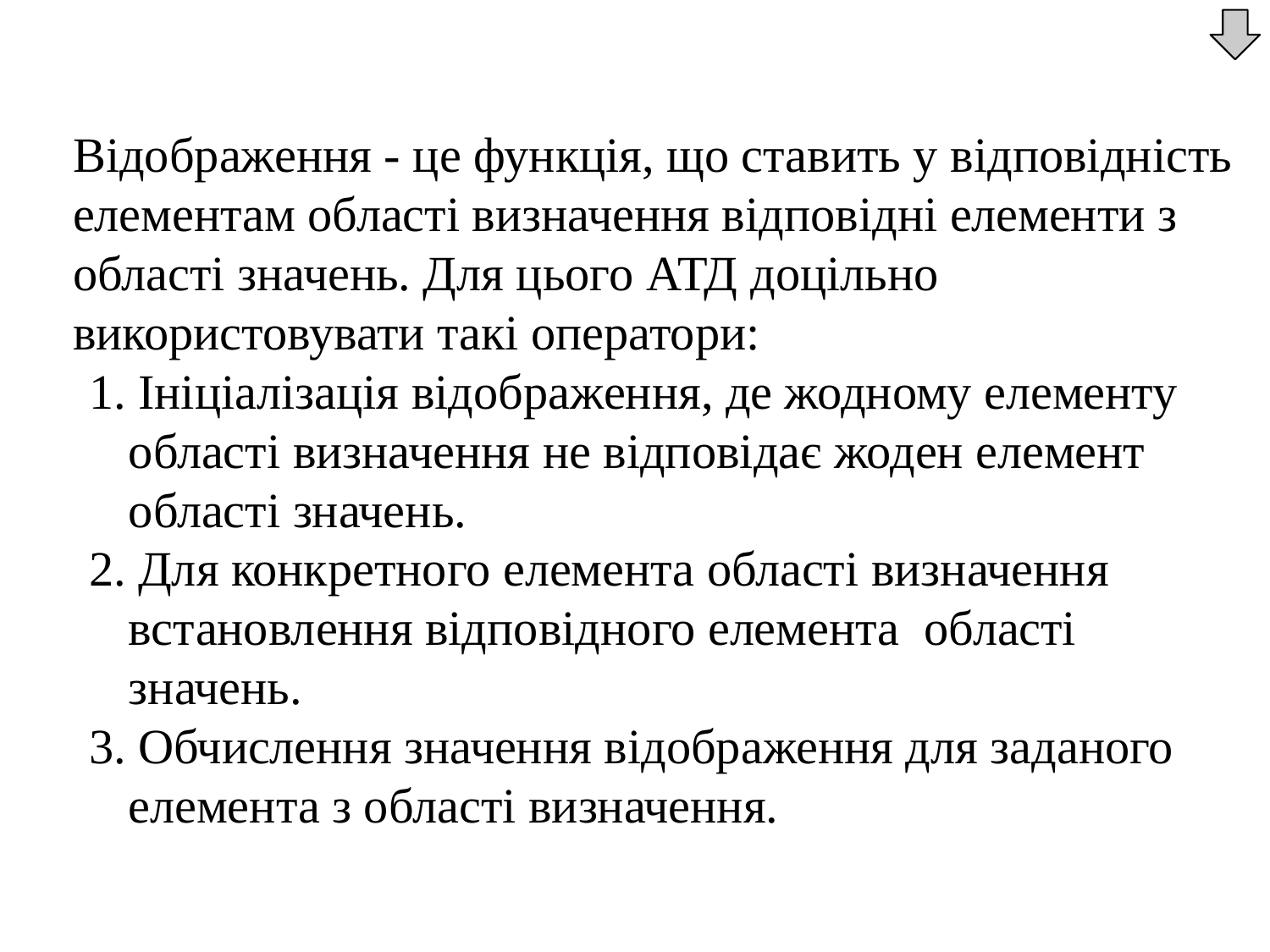

Відображення - це функція, що ставить у відповідність елементам області визначення відповідні елементи з області значень. Для цього АТД доцільно використовувати такі оператори:
1. Ініціалізація відображення, де жодному елементу області визначення не відповідає жоден елемент області значень.
2. Для конкретного елемента області визначення встановлення відповідного елемента  області значень.
3. Обчислення значення відображення для заданого елемента з області визначення.